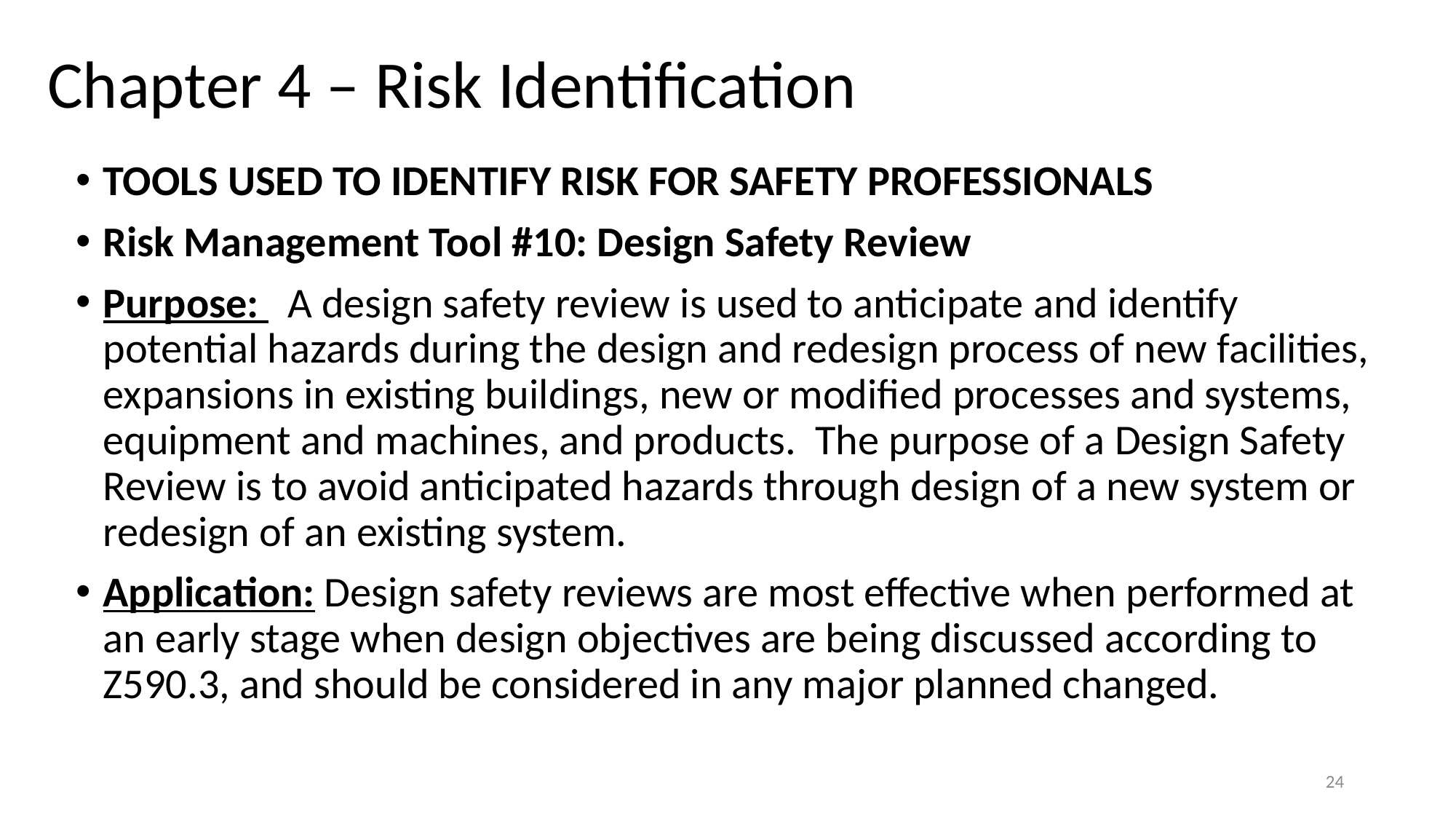

# Chapter 4 – Risk Identification
TOOLS USED TO IDENTIFY RISK FOR SAFETY PROFESSIONALS
Risk Management Tool #10: Design Safety Review
Purpose:   A design safety review is used to anticipate and identify potential hazards during the design and redesign process of new facilities, expansions in existing buildings, new or modified processes and systems, equipment and machines, and products.  The purpose of a Design Safety Review is to avoid anticipated hazards through design of a new system or redesign of an existing system.
Application: Design safety reviews are most effective when performed at an early stage when design objectives are being discussed according to Z590.3, and should be considered in any major planned changed.
24